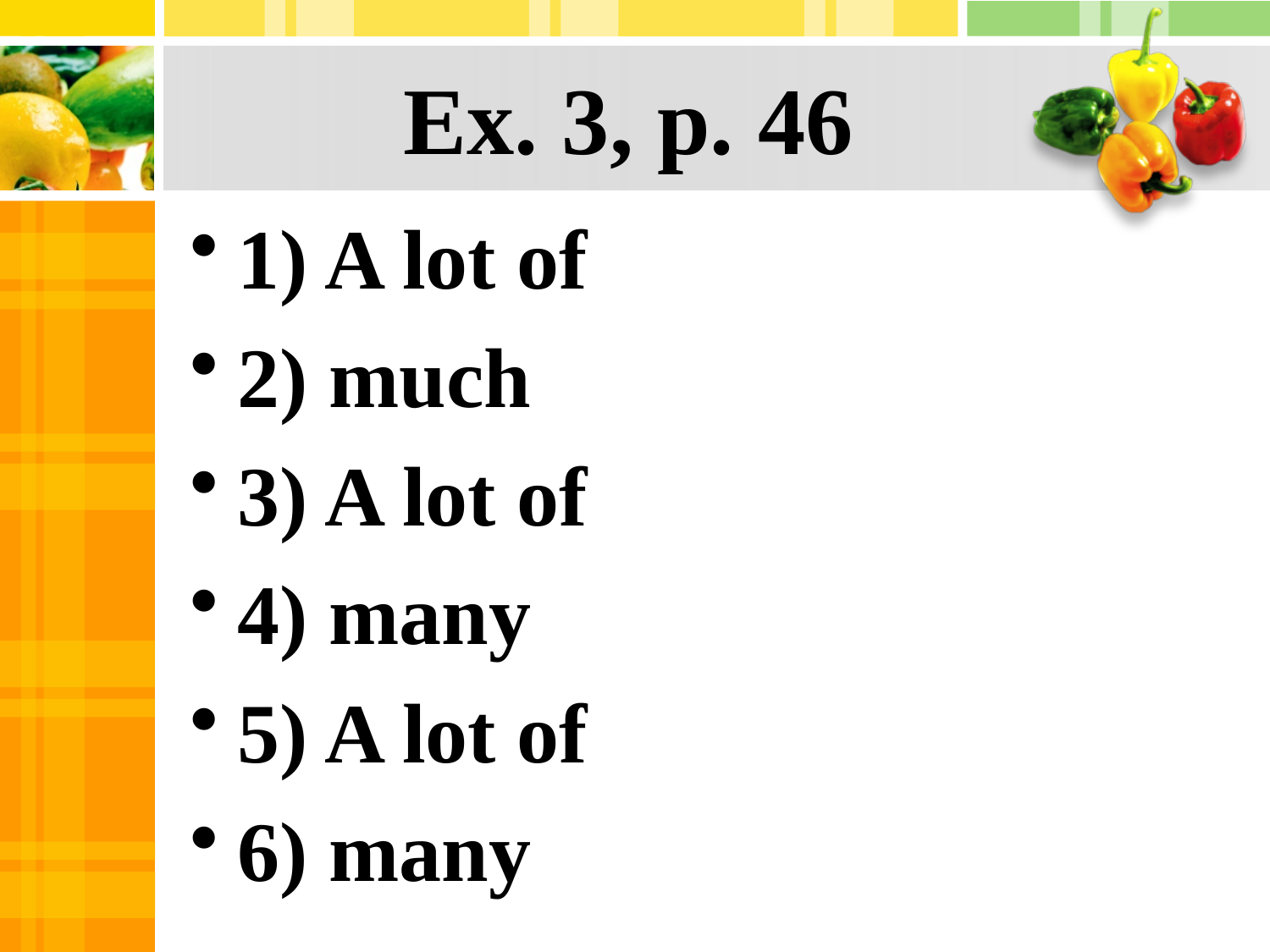

# Ex. 3, p. 46
1) A lot of
2) much
3) A lot of
4) many
5) A lot of
6) many